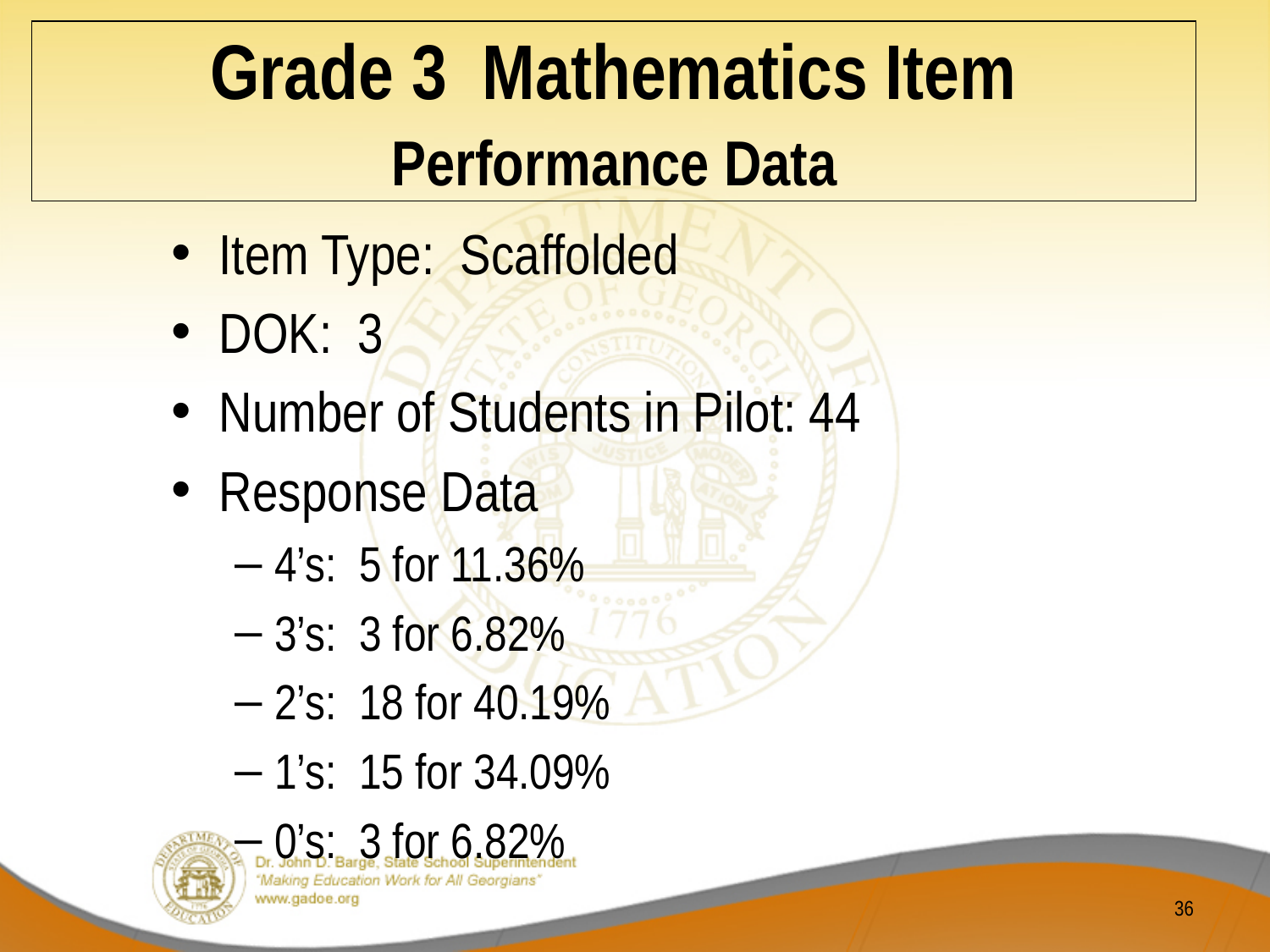

# Grade 3  Mathematics Item Performance Data
Item Type:  Scaffolded
DOK:  3
Number of Students in Pilot: 44
Response Data
4’s:  5 for 11.36%
3’s:  3 for 6.82%
2’s:  18 for 40.19%
1’s:  15 for 34.09%
0’s:  3 for 6.82%
36